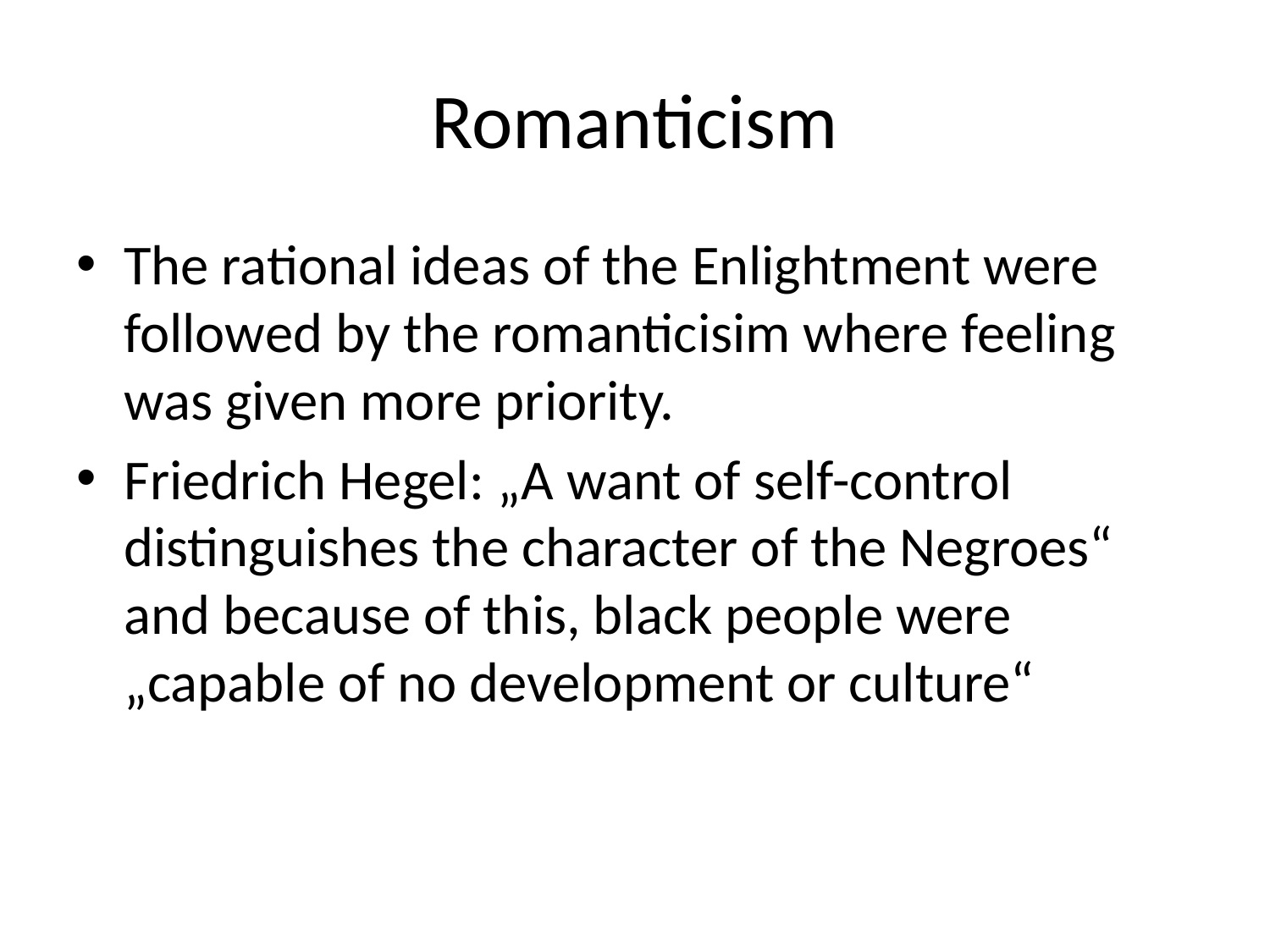

# Romanticism
The rational ideas of the Enlightment were followed by the romanticisim where feeling was given more priority.
Friedrich Hegel: „A want of self-control distinguishes the character of the Negroes“ and because of this, black people were „capable of no development or culture“